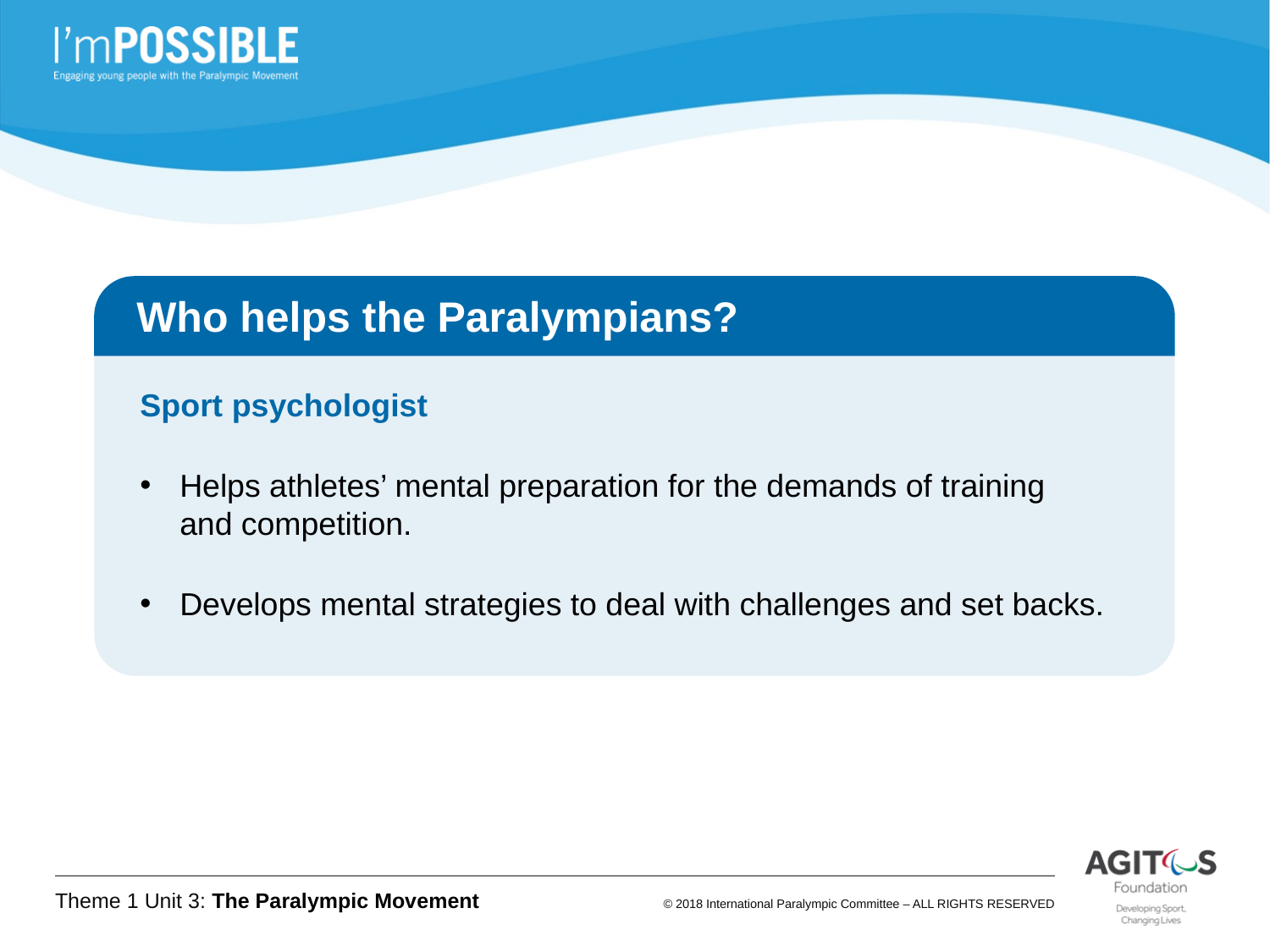

Who helps the Paralympians?

Sport psychologist
Helps athletes’ mental preparation for the demands of training
and competition.
Develops mental strategies to deal with challenges and set backs.